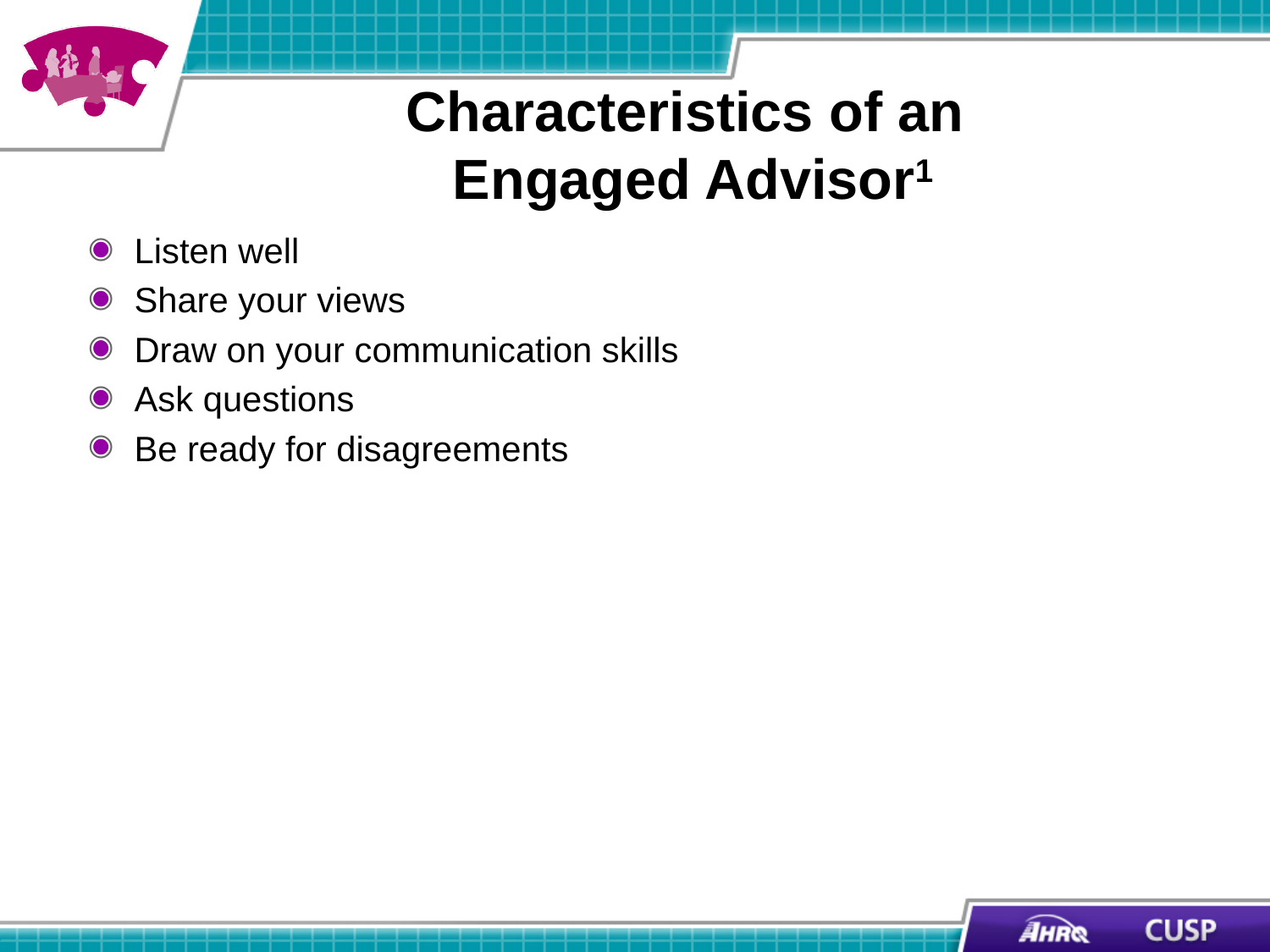

# Characteristics of an Engaged Advisor1
Listen well
Share your views
Draw on your communication skills
Ask questions
Be ready for disagreements